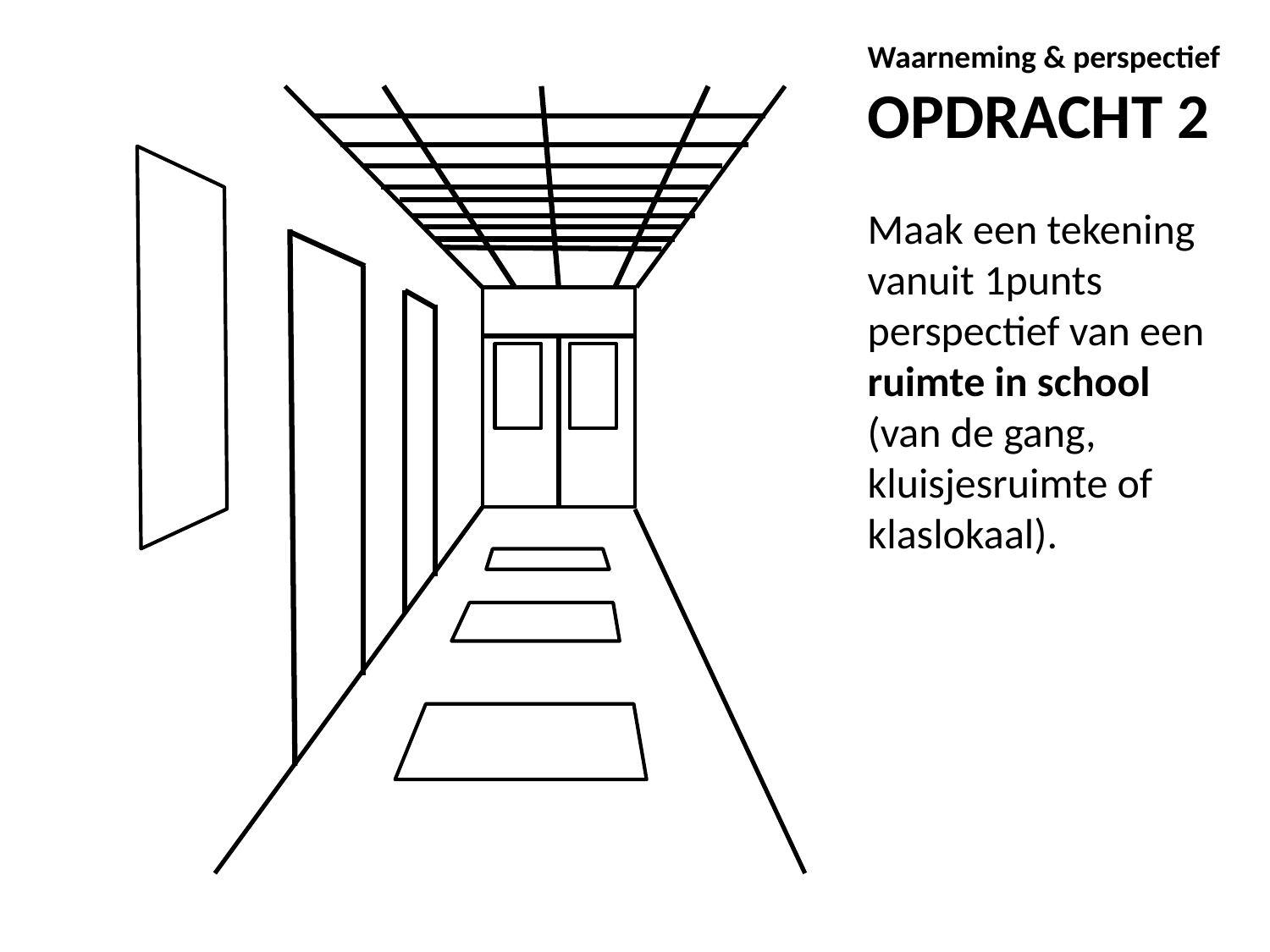

Waarneming & perspectief
OPDRACHT 2

Maak een tekening vanuit 1punts perspectief van een ruimte in school
(van de gang, kluisjesruimte of klaslokaal).